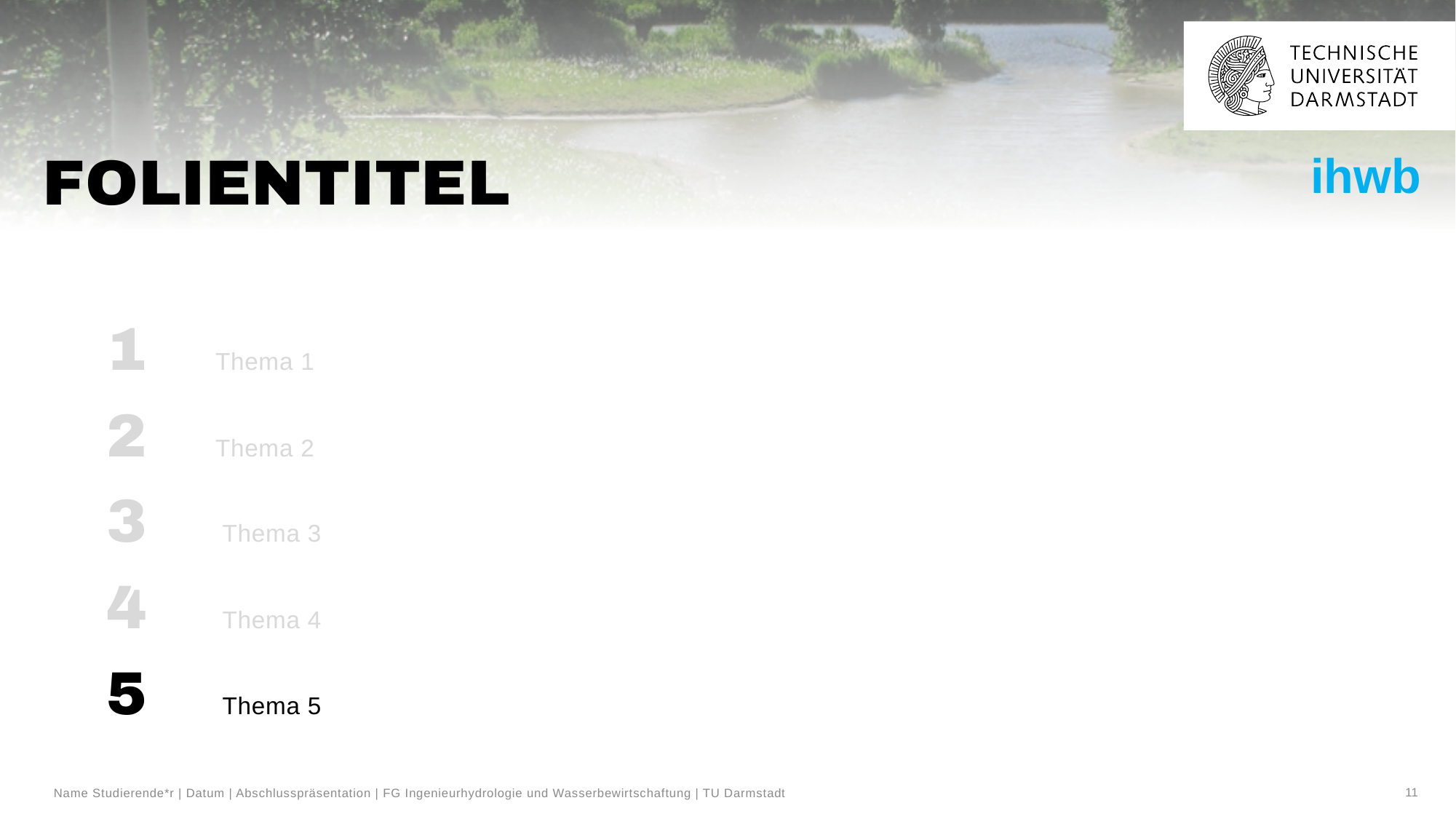

# FolienTitel
	1	Thema 1
	2	Thema 2
	3	 Thema 3
	4	 Thema 4
	5	 Thema 5
11